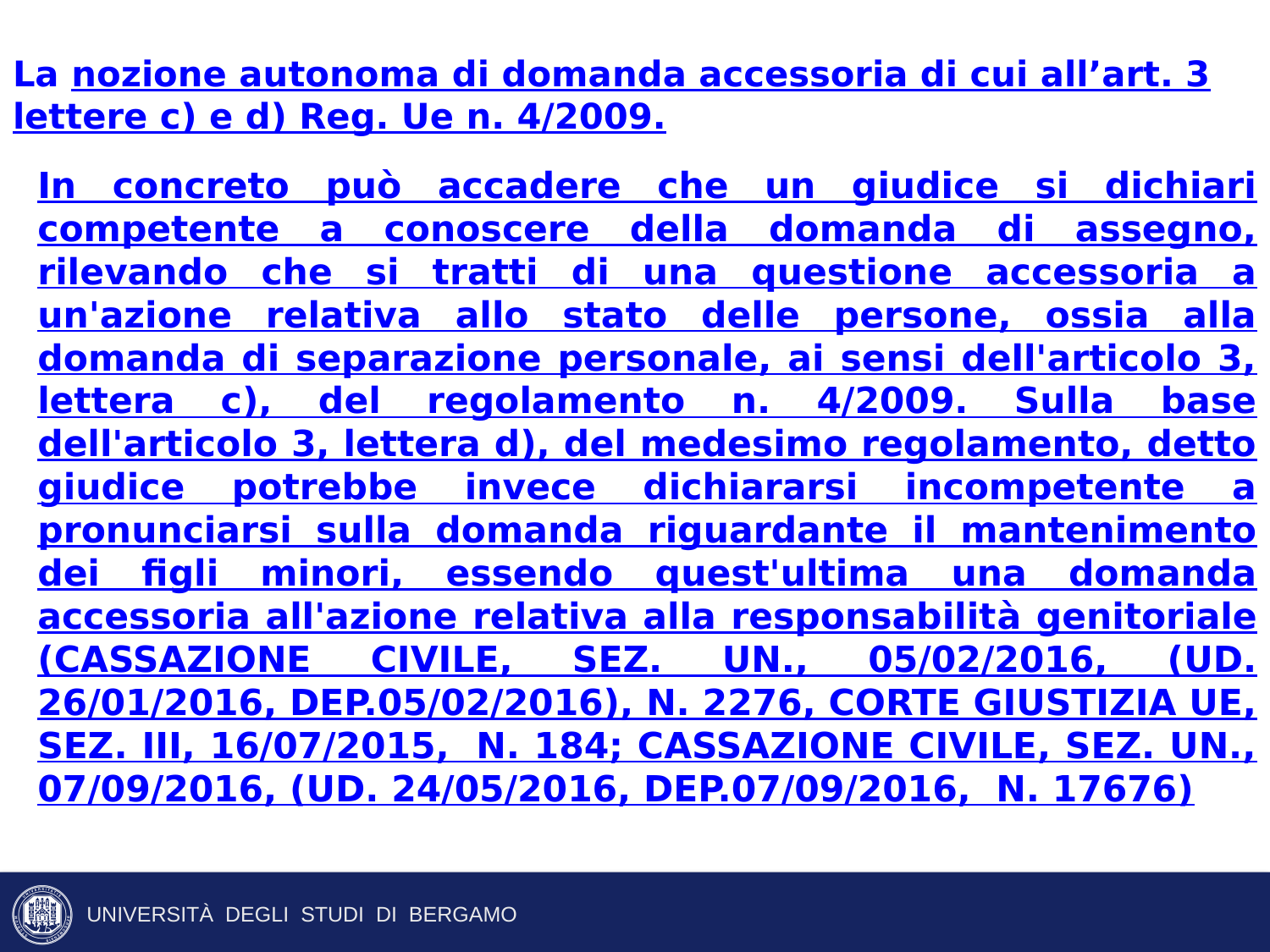

# La nozione autonoma di domanda accessoria di cui all’art. 3 lettere c) e d) Reg. Ue n. 4/2009.
In concreto può accadere che un giudice si dichiari competente a conoscere della domanda di assegno, rilevando che si tratti di una questione accessoria a un'azione relativa allo stato delle persone, ossia alla domanda di separazione personale, ai sensi dell'articolo 3, lettera c), del regolamento n. 4/2009. Sulla base dell'articolo 3, lettera d), del medesimo regolamento, detto giudice potrebbe invece dichiararsi incompetente a pronunciarsi sulla domanda riguardante il mantenimento dei figli minori, essendo quest'ultima una domanda accessoria all'azione relativa alla responsabilità genitoriale (Cassazione civile, sez. un., 05/02/2016, (ud. 26/01/2016, dep.05/02/2016), n. 2276, Corte giustizia UE, sez. III, 16/07/2015,  n. 184; Cassazione civile, sez. un., 07/09/2016, (ud. 24/05/2016, dep.07/09/2016,  n. 17676)